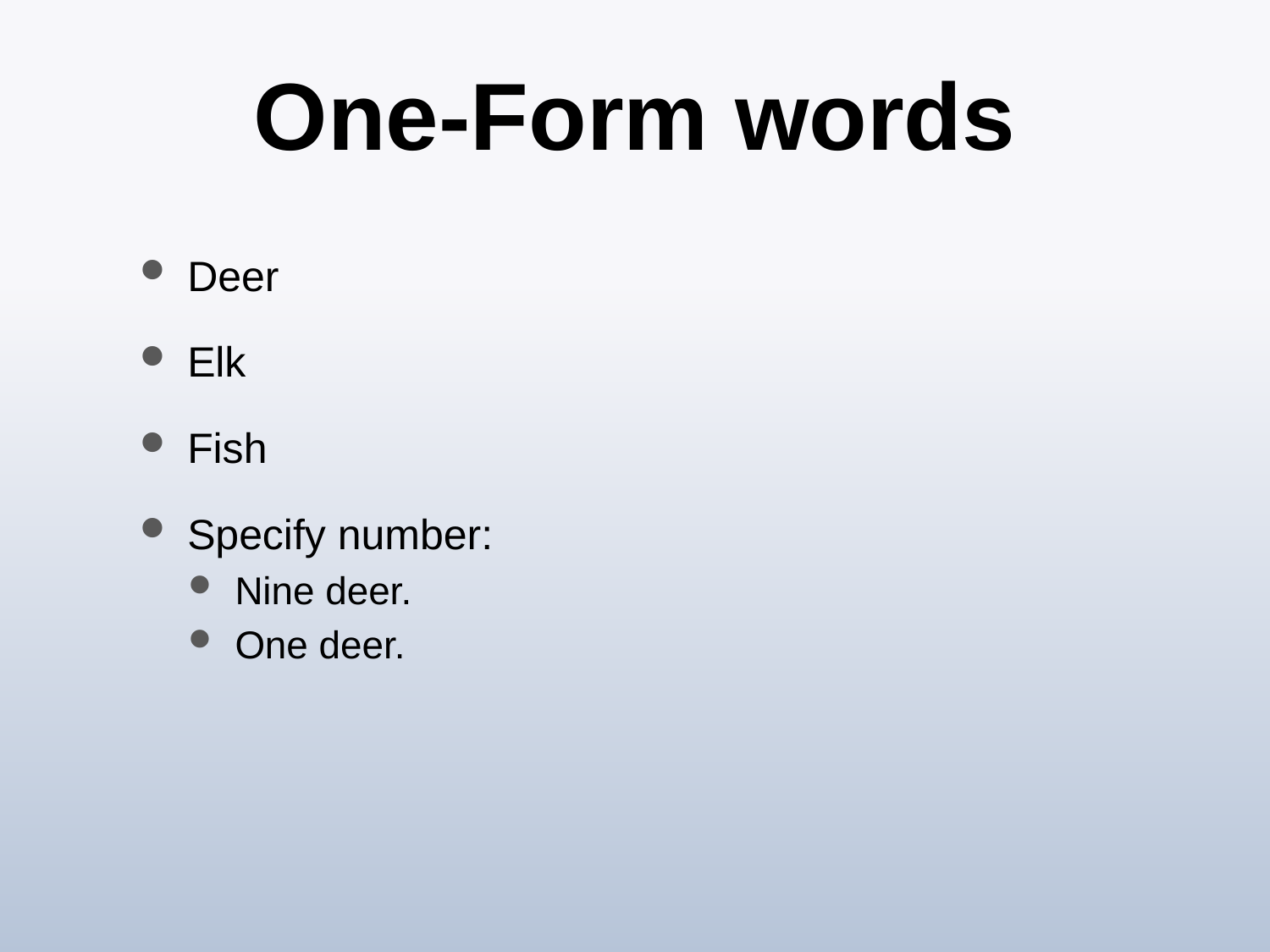

# One-Form words
Deer
Elk
Fish
Specify number:
Nine deer.
One deer.